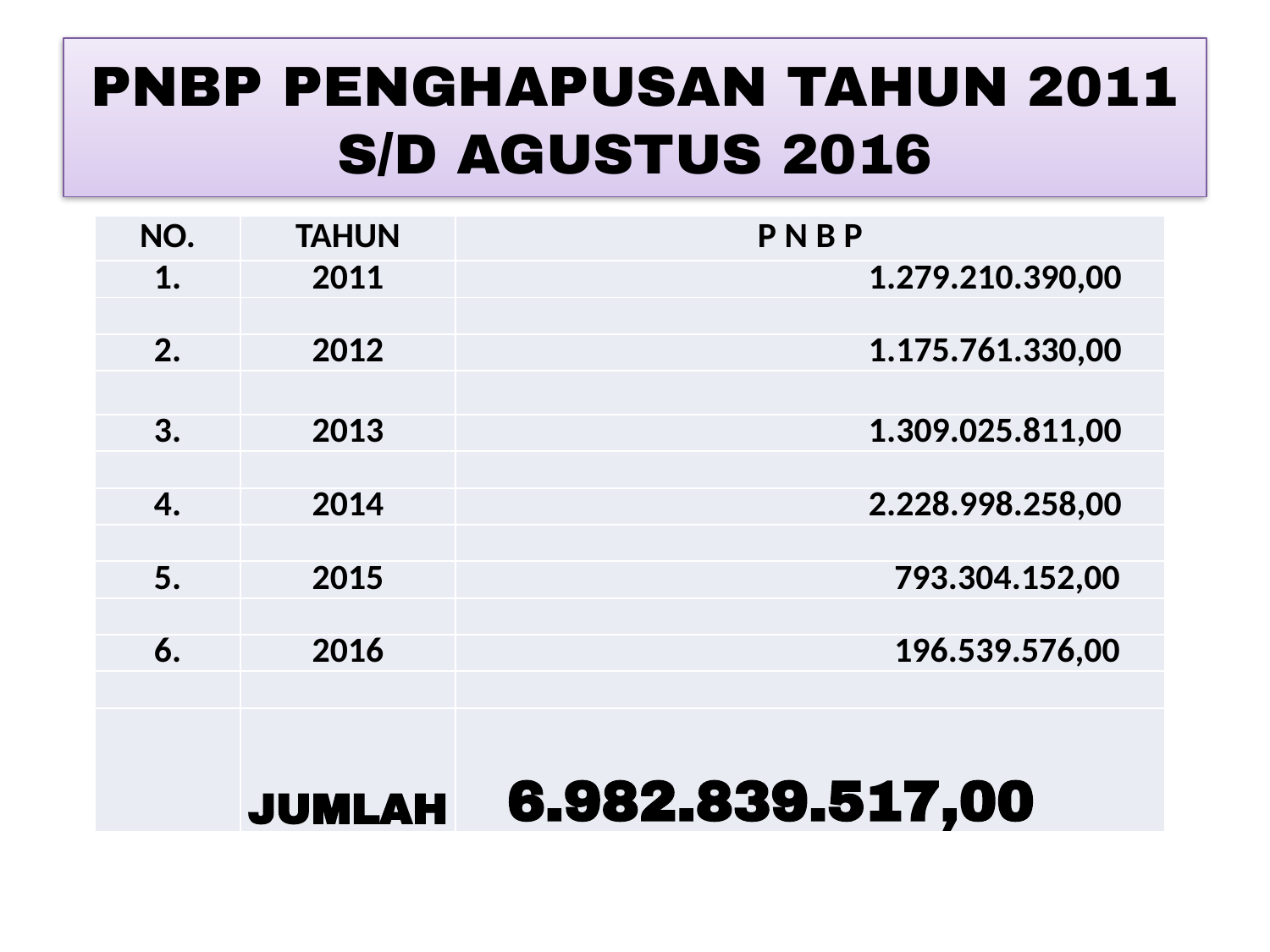

# PNBP PENGHAPUSAN TAHUN 2011 S/D AGUSTUS 2016
| NO. | TAHUN | P N B P |
| --- | --- | --- |
| 1. | 2011 | 1.279.210.390,00 |
|  |  |  |
| 2. | 2012 | 1.175.761.330,00 |
|  |  |  |
| 3. | 2013 | 1.309.025.811,00 |
|  |  |  |
| 4. | 2014 | 2.228.998.258,00 |
|  |  |  |
| 5. | 2015 | 793.304.152,00 |
|  |  |  |
| 6. | 2016 | 196.539.576,00 |
|  |  |  |
|  | JUMLAH | 6.982.839.517,00 |